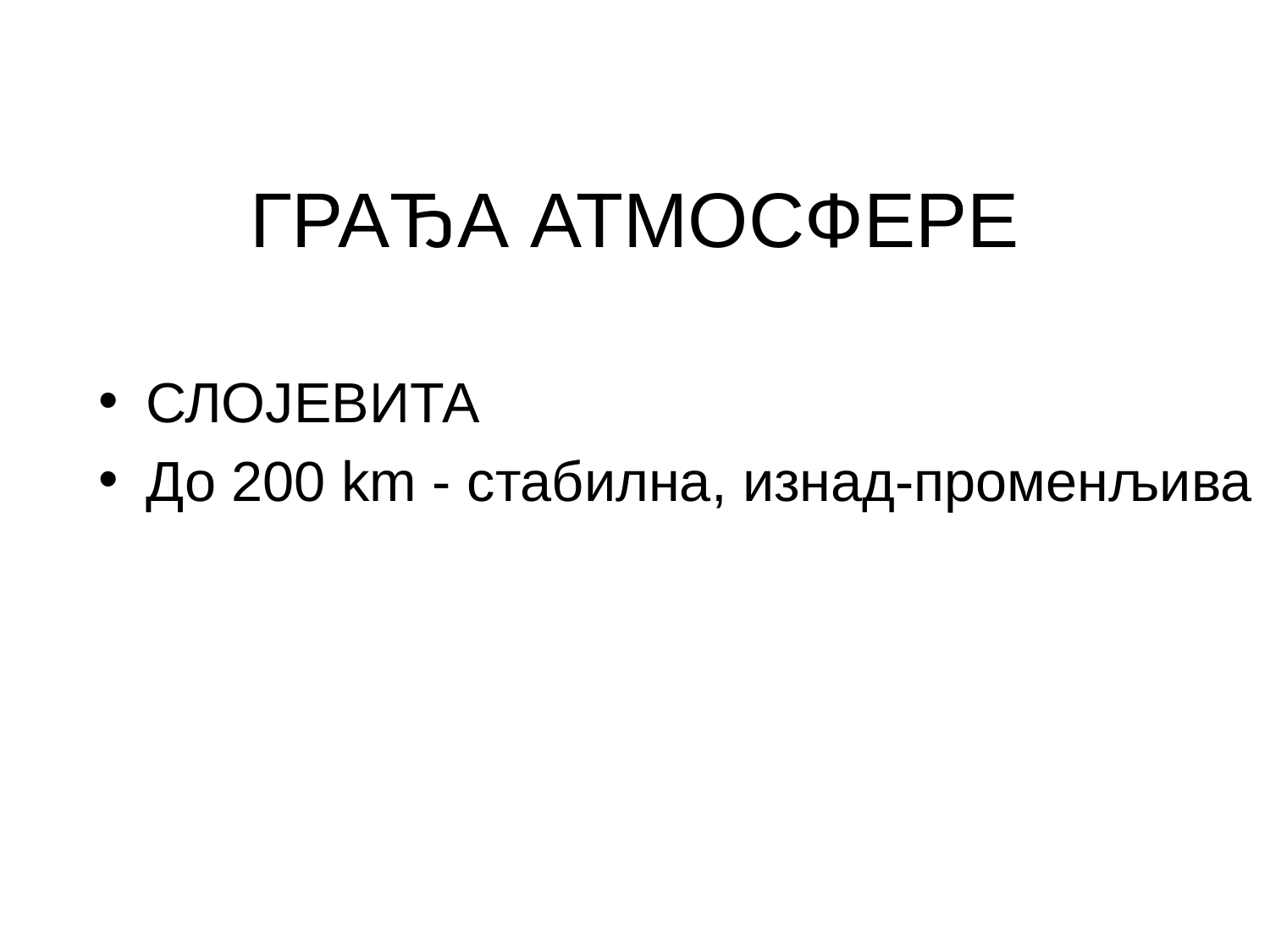

# ГРАЂА АТМОСФЕРЕ
СЛОЈЕВИТА
До 200 km - стабилна, изнад-променљива